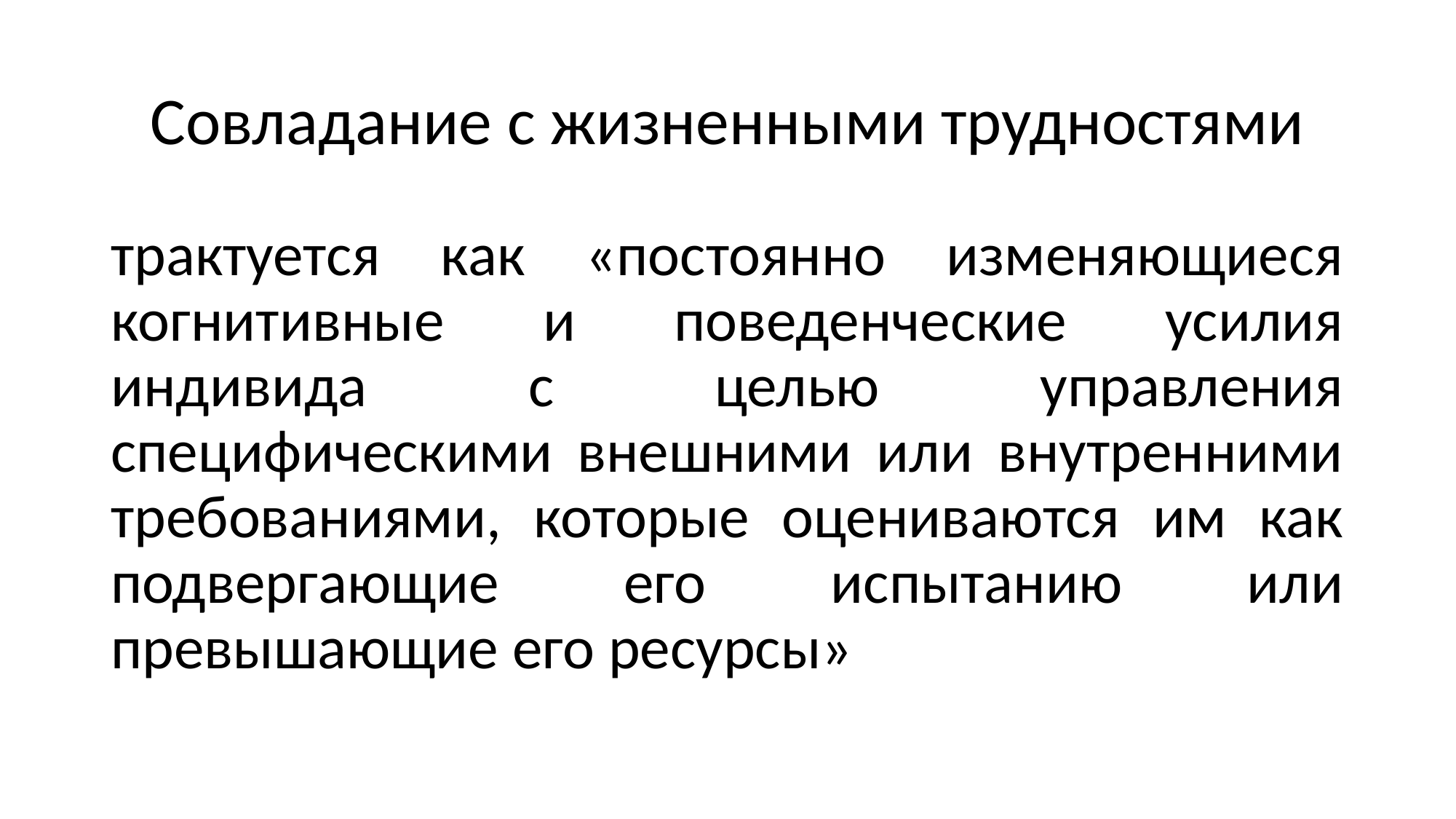

# Совладание с жизненными трудностями
трактуется как «постоянно изменяющиеся когнитивные и поведенческие усилия индивида с целью управления специфическими внешними или внутренними требованиями, которые оцениваются им как подвергающие его испытанию или превышающие его ресурсы»